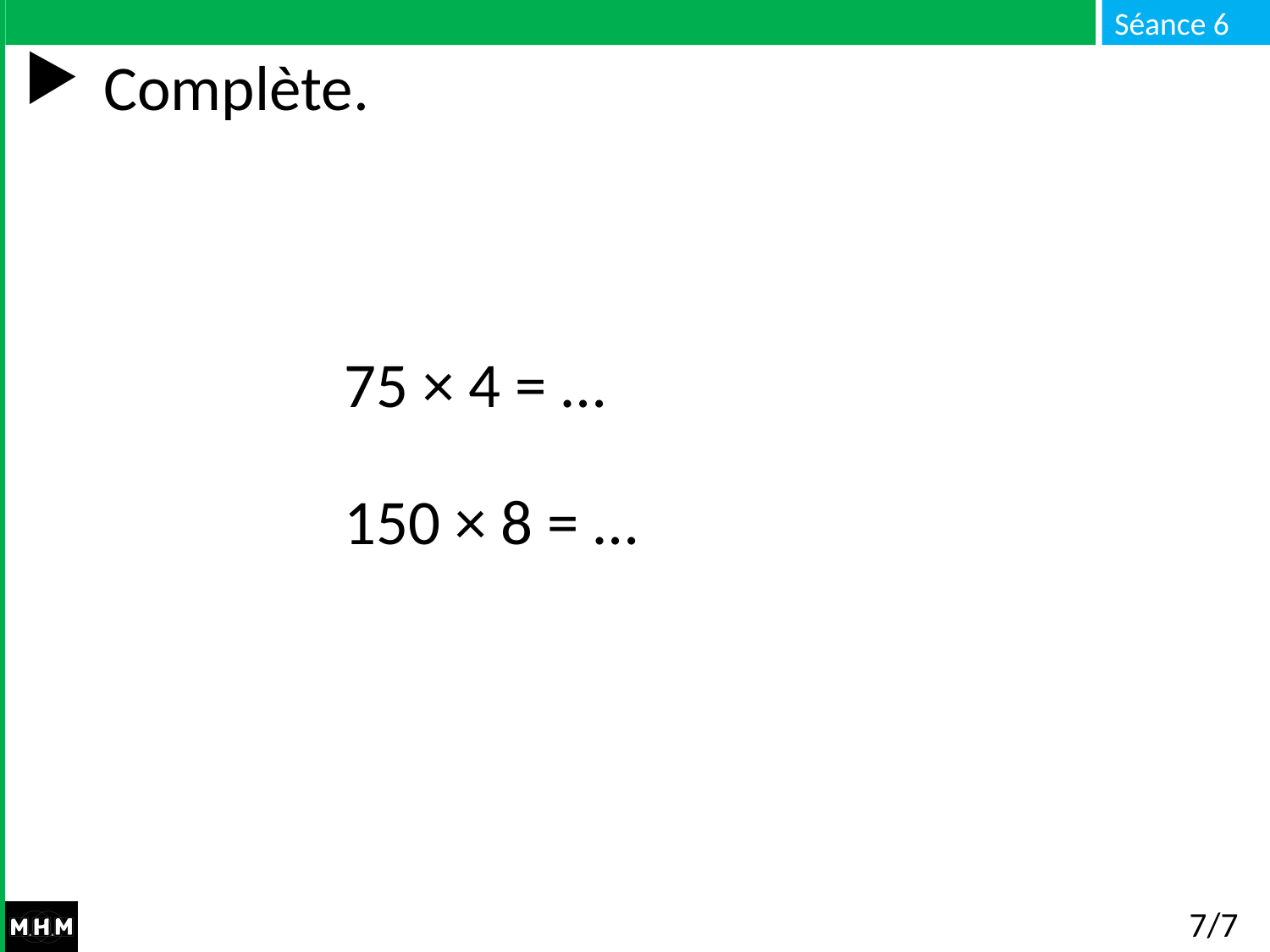

# Complète.

75 × 4 = …

150 × 8 = …

7/7